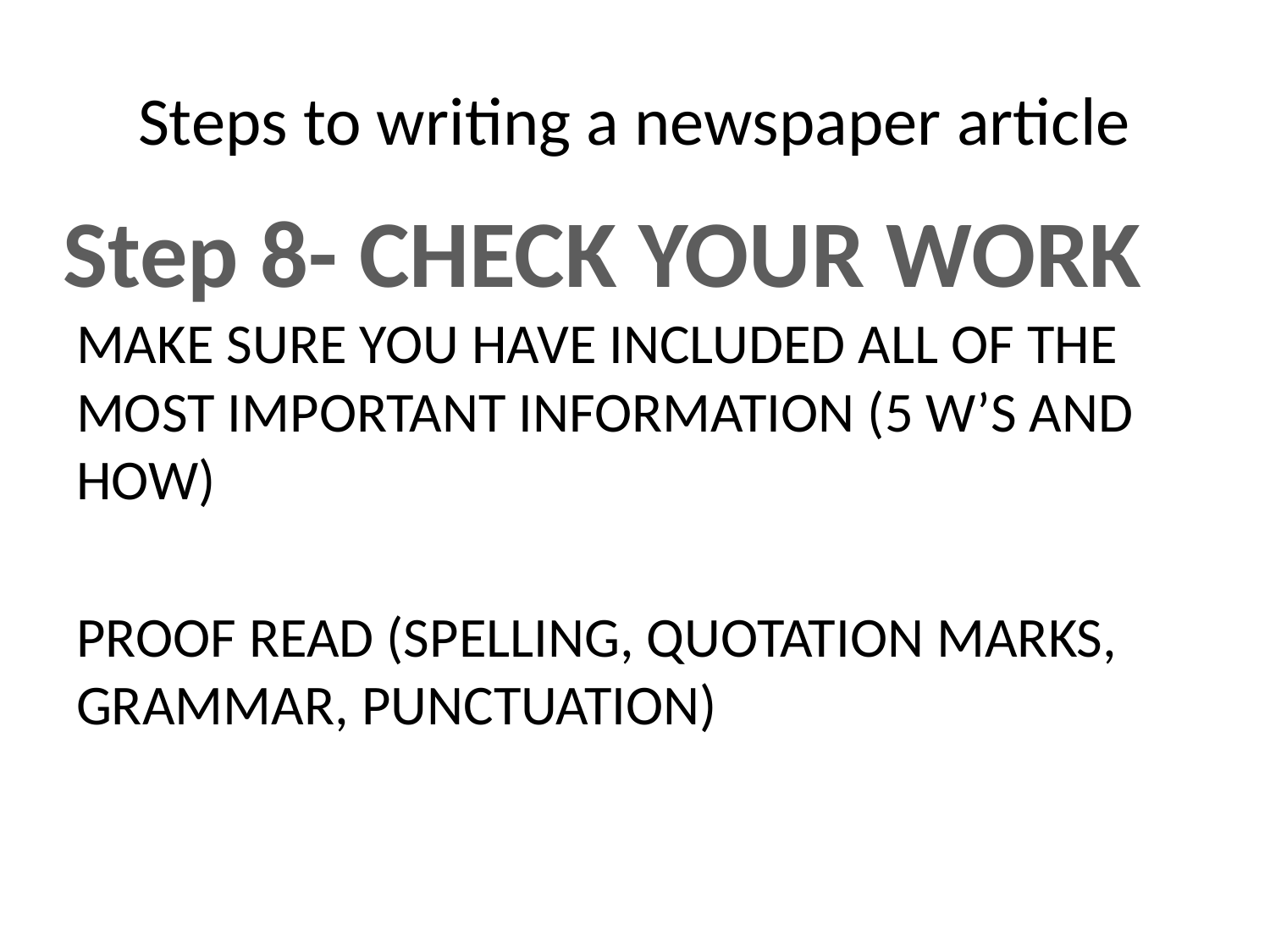

# Steps to writing a newspaper article
Step 8- CHECK YOUR WORK

MAKE SURE YOU HAVE INCLUDED ALL OF THE MOST IMPORTANT INFORMATION (5 W’S AND HOW)

PROOF READ (SPELLING, QUOTATION MARKS, GRAMMAR, PUNCTUATION)